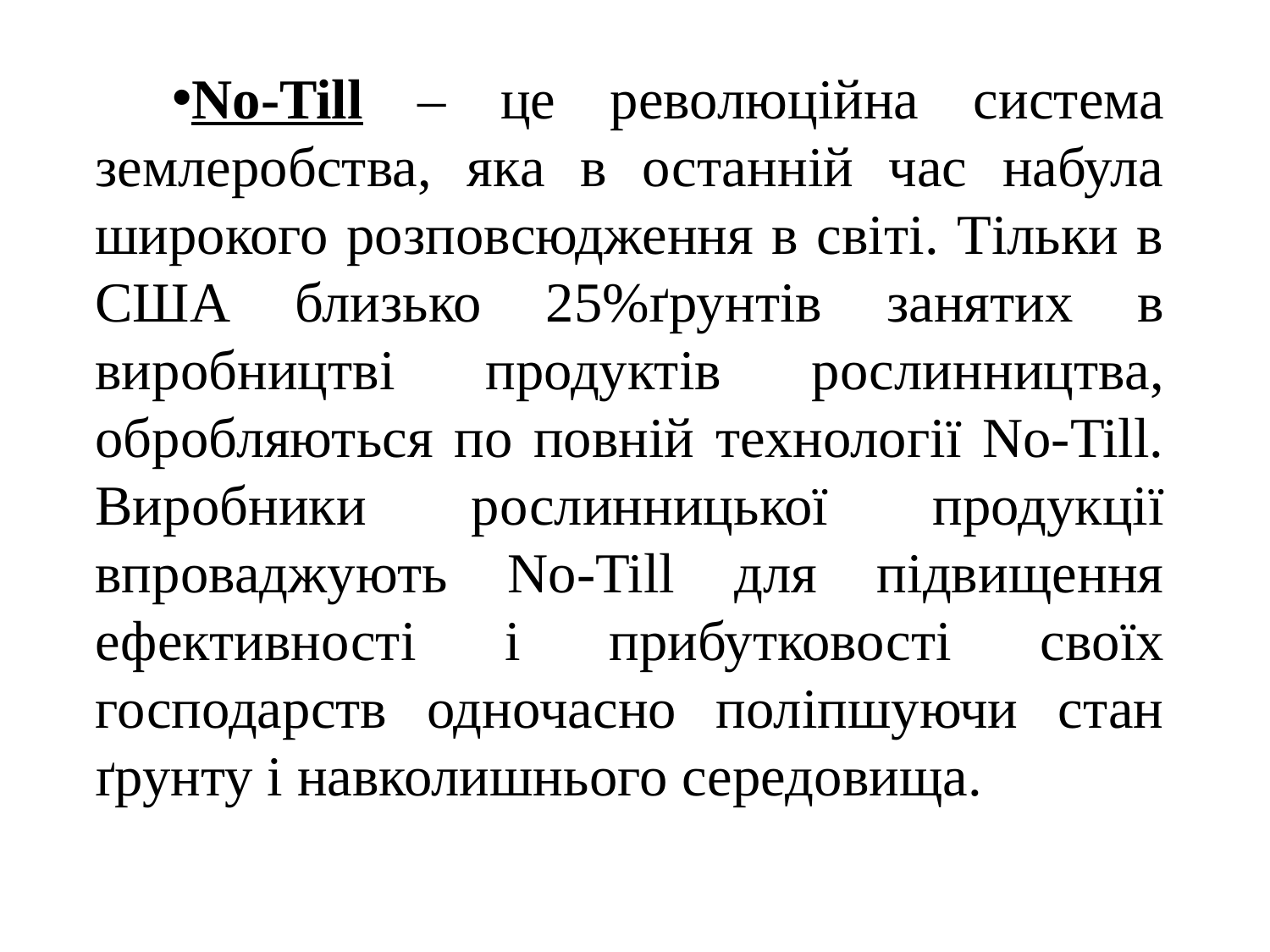

No-Till – це революційна система землеробства, яка в останній час набула широкого розповсюдження в світі. Тільки в США близько 25%ґрунтів занятих в виробництві продуктів рослинництва, обробляються по повній технології No-Till. Виробники рослинницької продукції впроваджують No-Till для підвищення ефективності і прибутковості своїх господарств одночасно поліпшуючи стан ґрунту і навколишнього середовища.